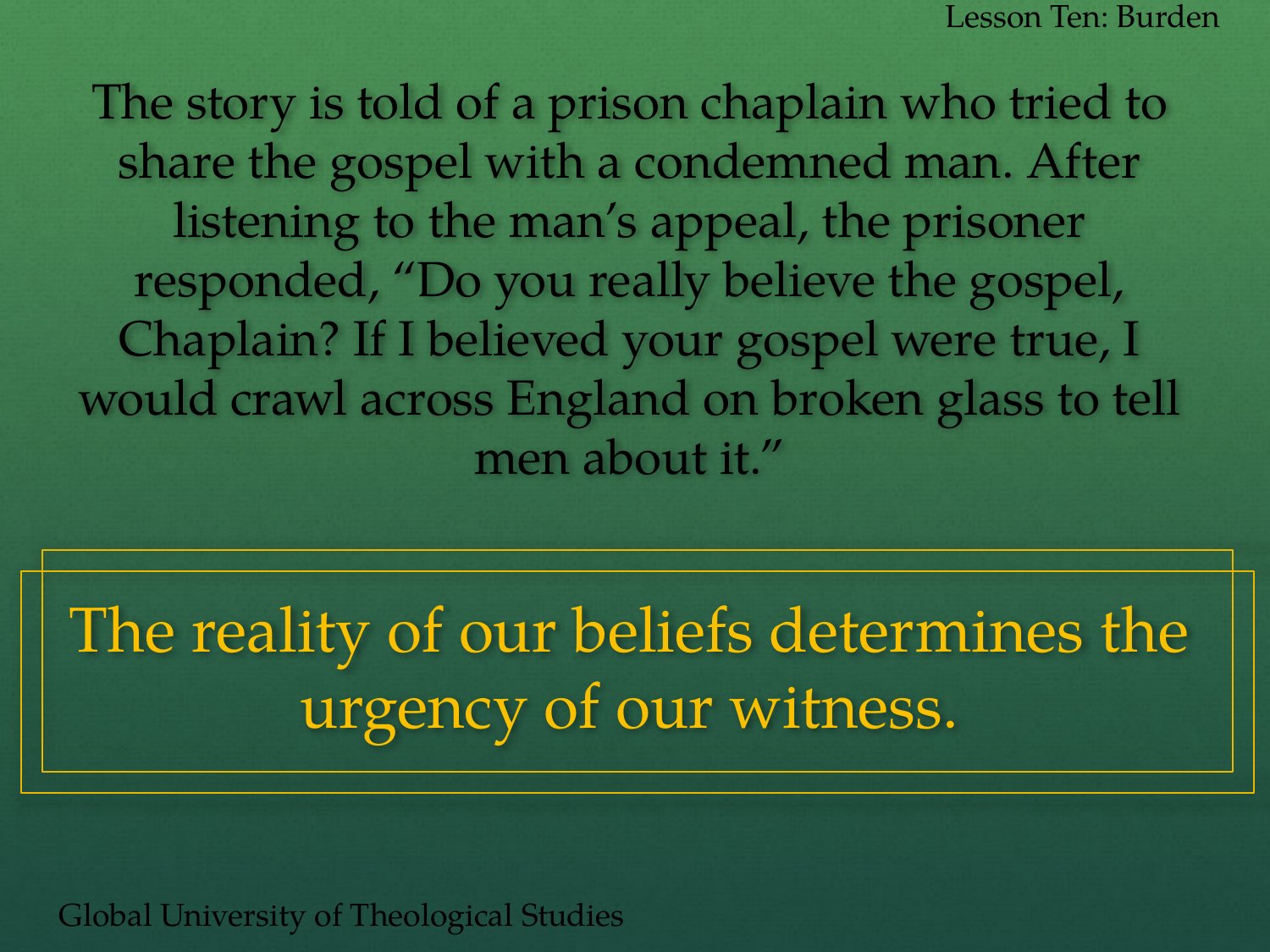

Lesson Ten: Burden

The story is told of a prison chaplain who tried to share the gospel with a condemned man. After listening to the man’s appeal, the prisoner responded, “Do you really believe the gospel, Chaplain? If I believed your gospel were true, I would crawl across England on broken glass to tell men about it.”

The reality of our beliefs determines the urgency of our witness.
Global University of Theological Studies